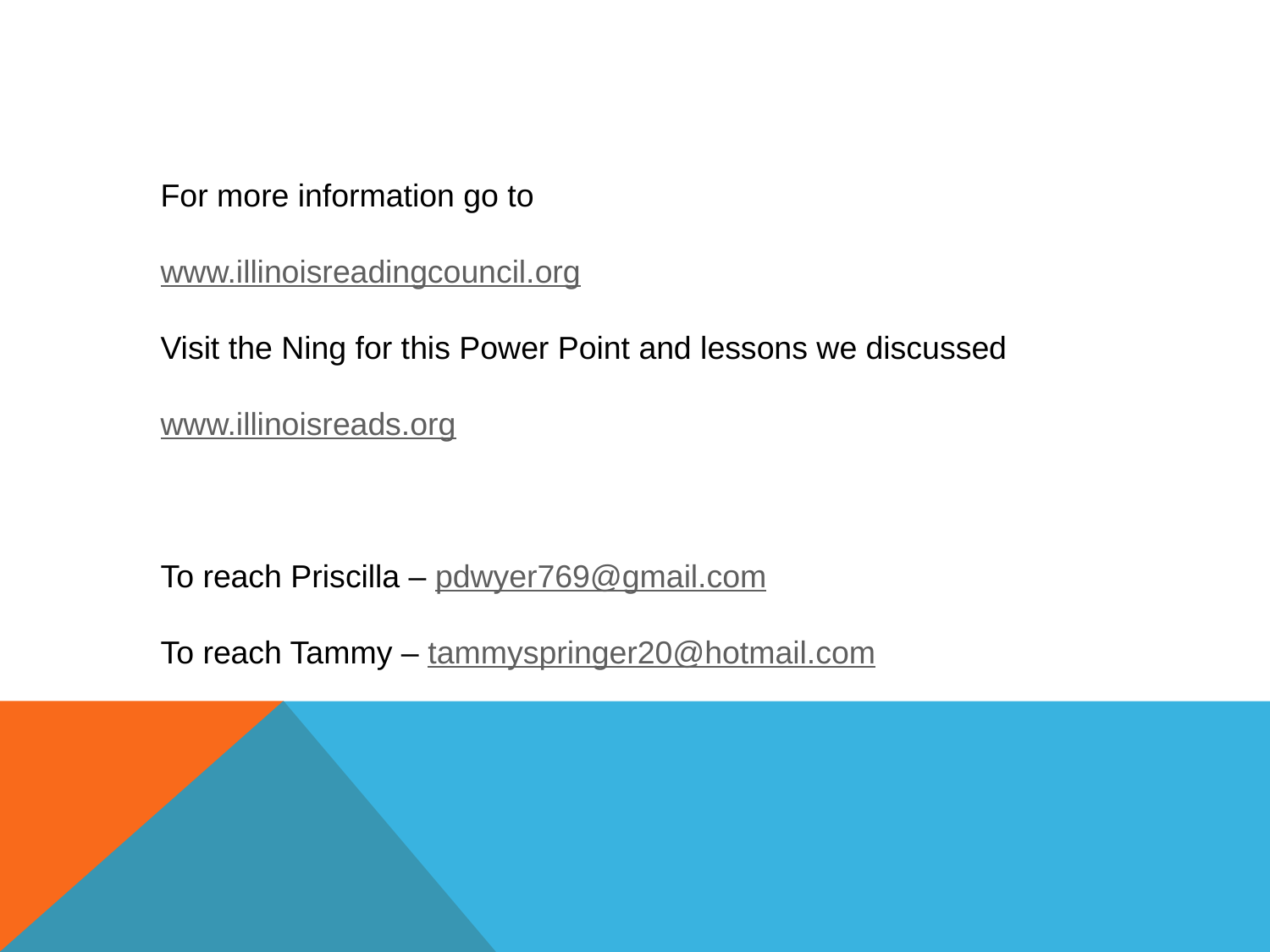

For more information go to

www.illinoisreadingcouncil.org

Visit the Ning for this Power Point and lessons we discussed

www.illinoisreads.org

To reach Priscilla – pdwyer769@gmail.com

To reach Tammy – tammyspringer20@hotmail.com